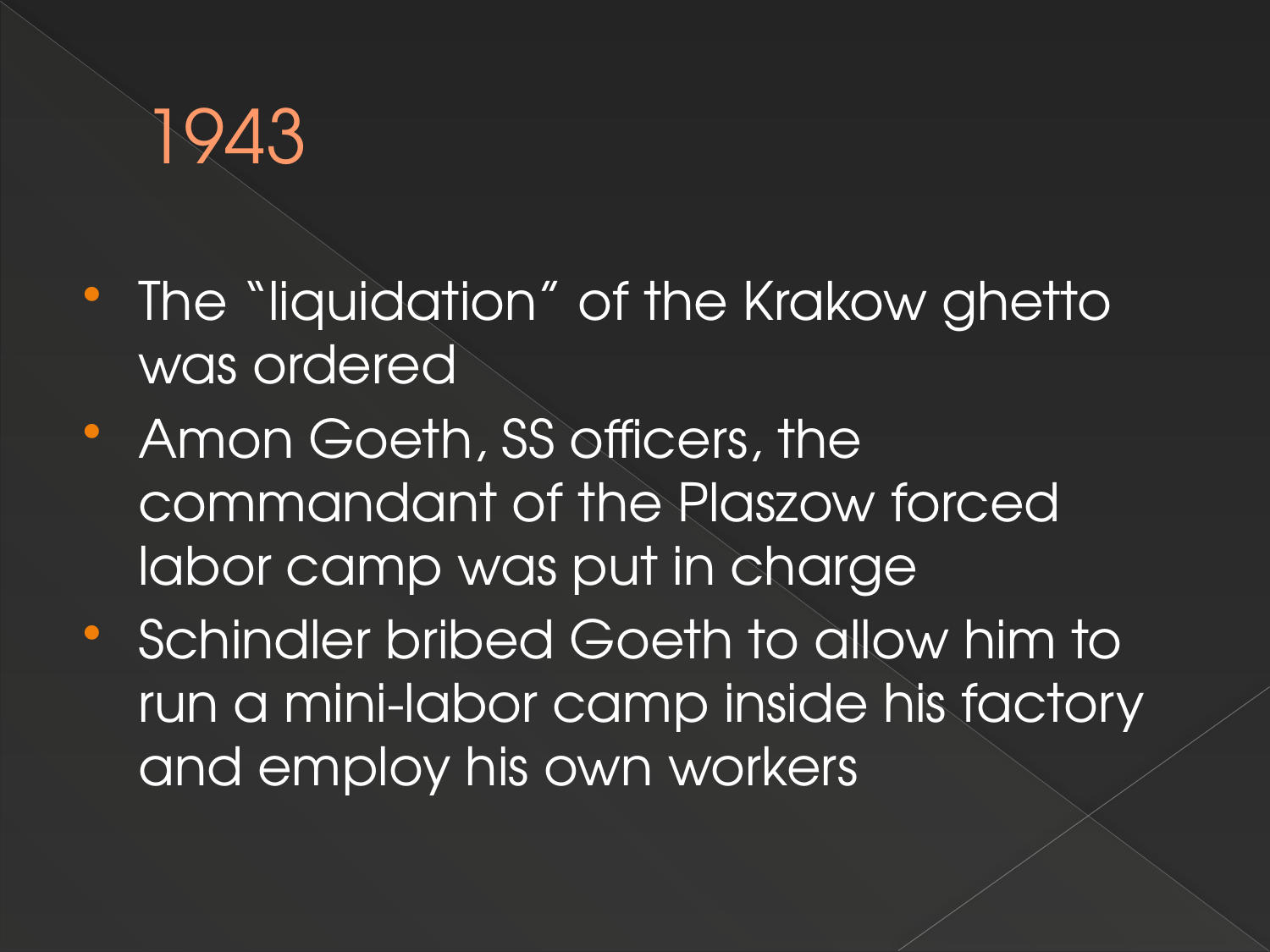

# 1943
The “liquidation” of the Krakow ghetto was ordered
Amon Goeth, SS officers, the commandant of the Plaszow forced labor camp was put in charge
Schindler bribed Goeth to allow him to run a mini-labor camp inside his factory and employ his own workers